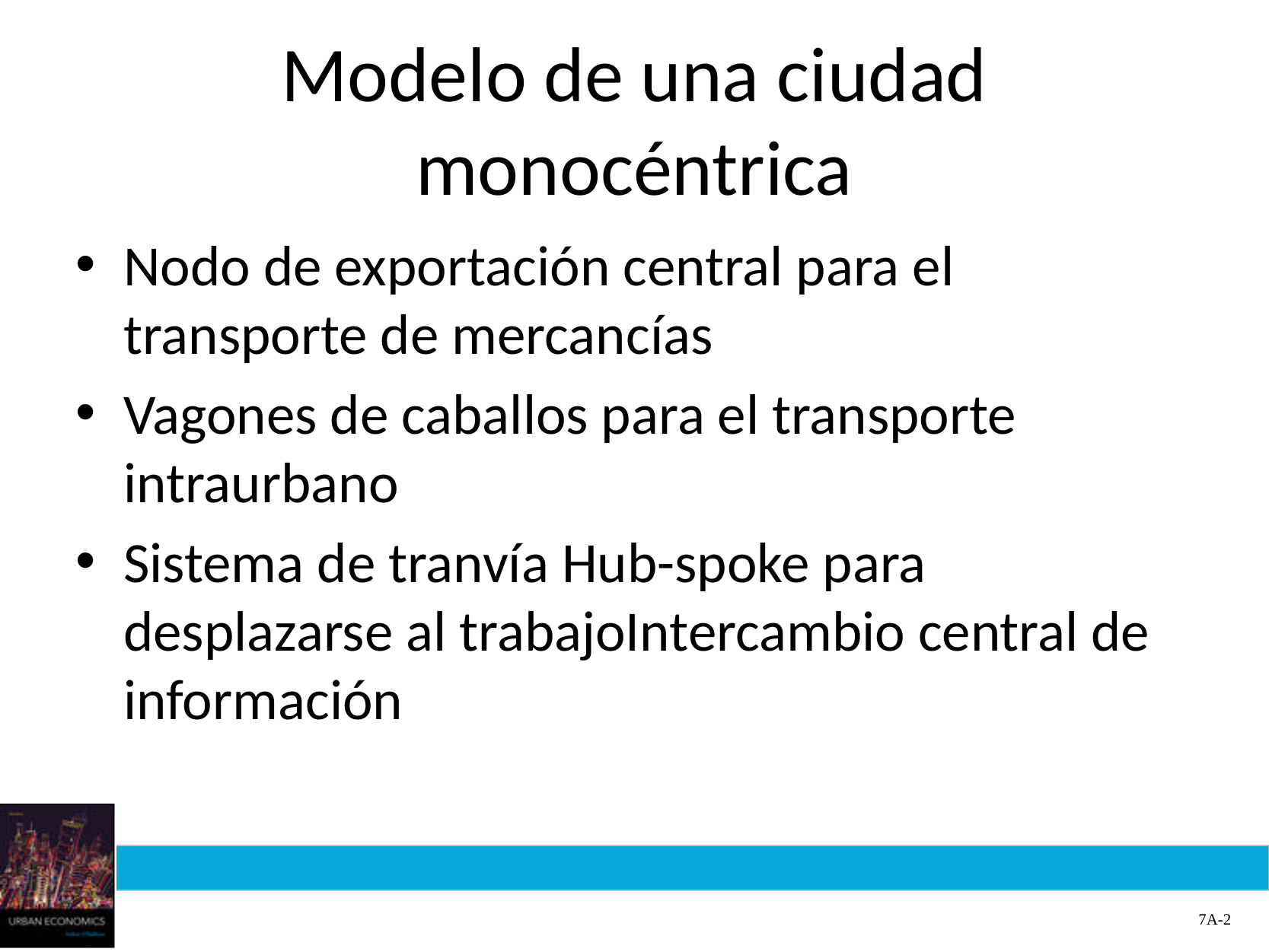

# Modelo de una ciudad monocéntrica
Nodo de exportación central para el transporte de mercancías
Vagones de caballos para el transporte intraurbano
Sistema de tranvía Hub-spoke para desplazarse al trabajoIntercambio central de información
7A-2